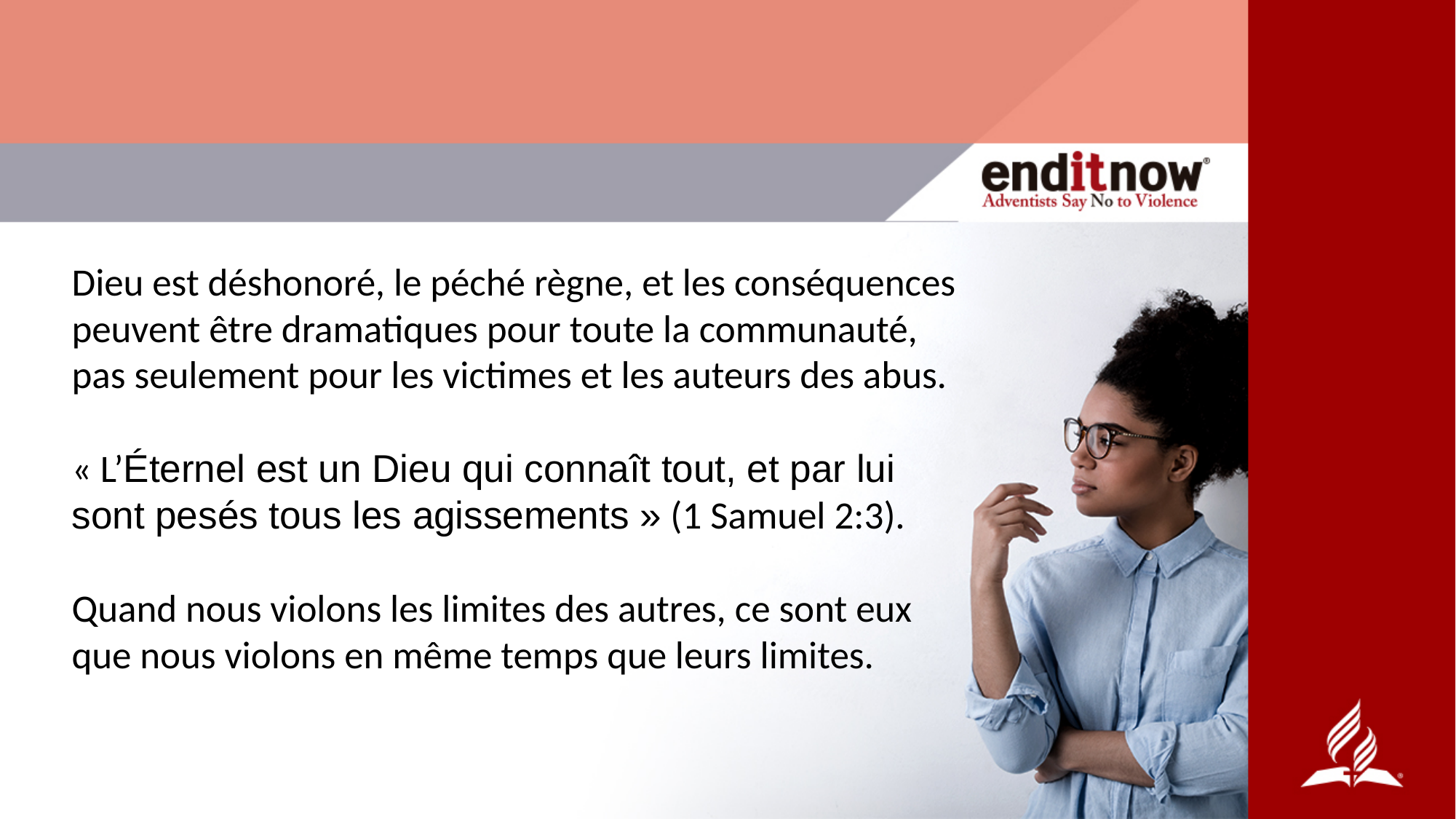

Dieu est déshonoré, le péché règne, et les conséquences peuvent être dramatiques pour toute la communauté, pas seulement pour les victimes et les auteurs des abus.

« L’Éternel est un Dieu qui connaît tout, et par lui sont pesés tous les agissements » (1 Samuel 2:3).

Quand nous violons les limites des autres, ce sont eux que nous violons en même temps que leurs limites.